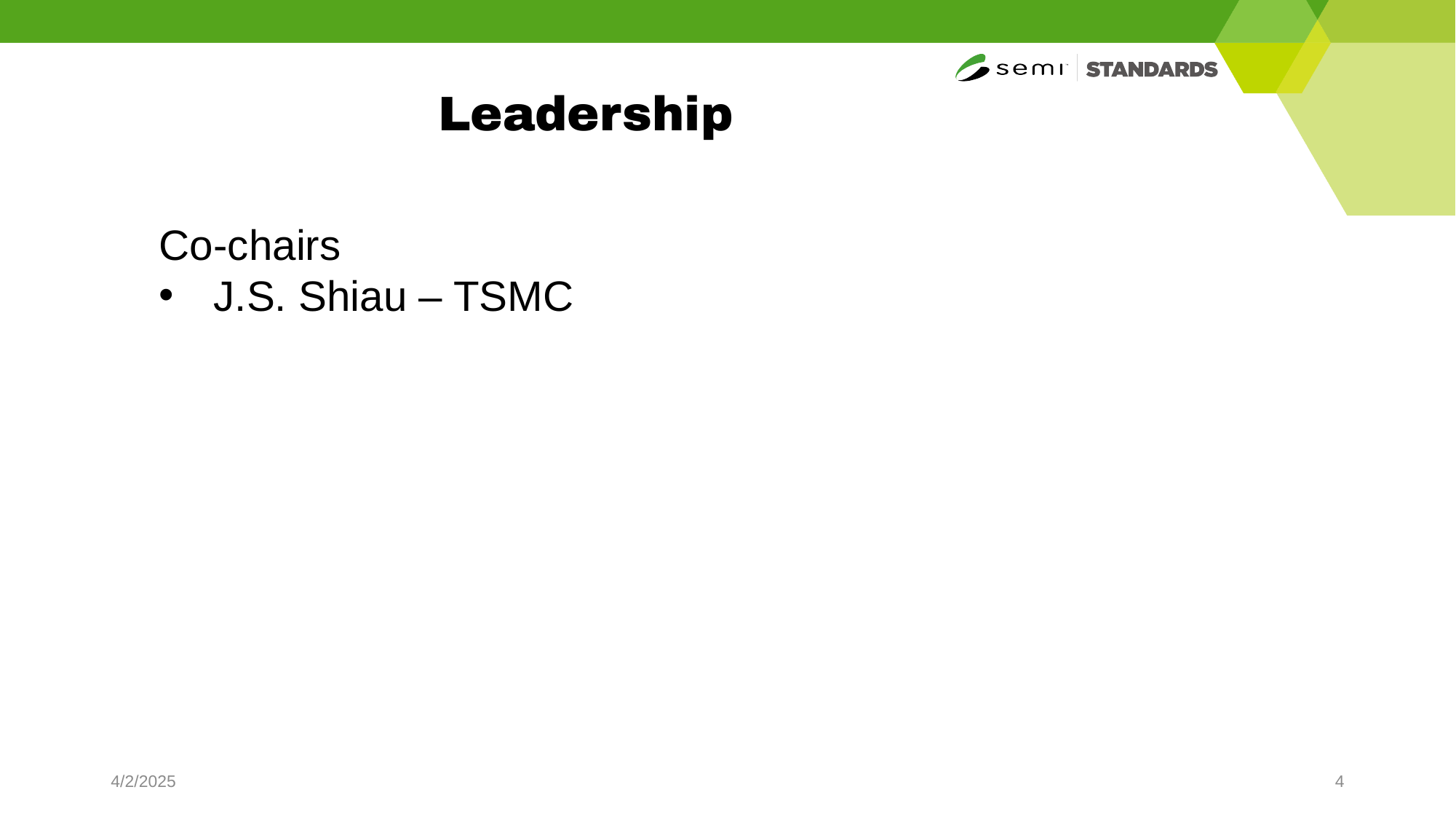

Leadership
Co-chairs
J.S. Shiau – TSMC
4/2/2025
4